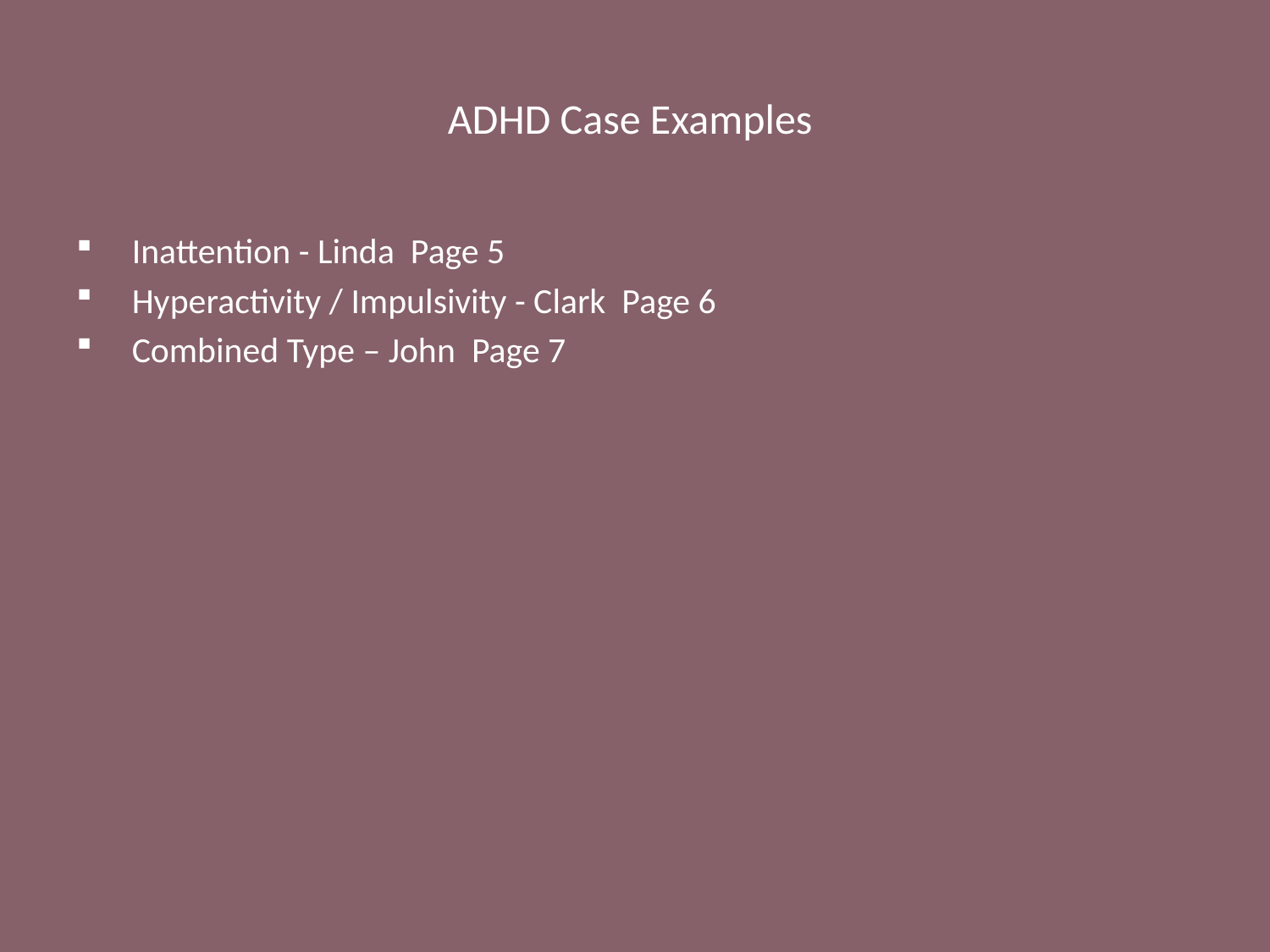

# ADHD Case Examples
 Inattention - Linda  Page 5
 Hyperactivity / Impulsivity - Clark  Page 6
 Combined Type – John  Page 7